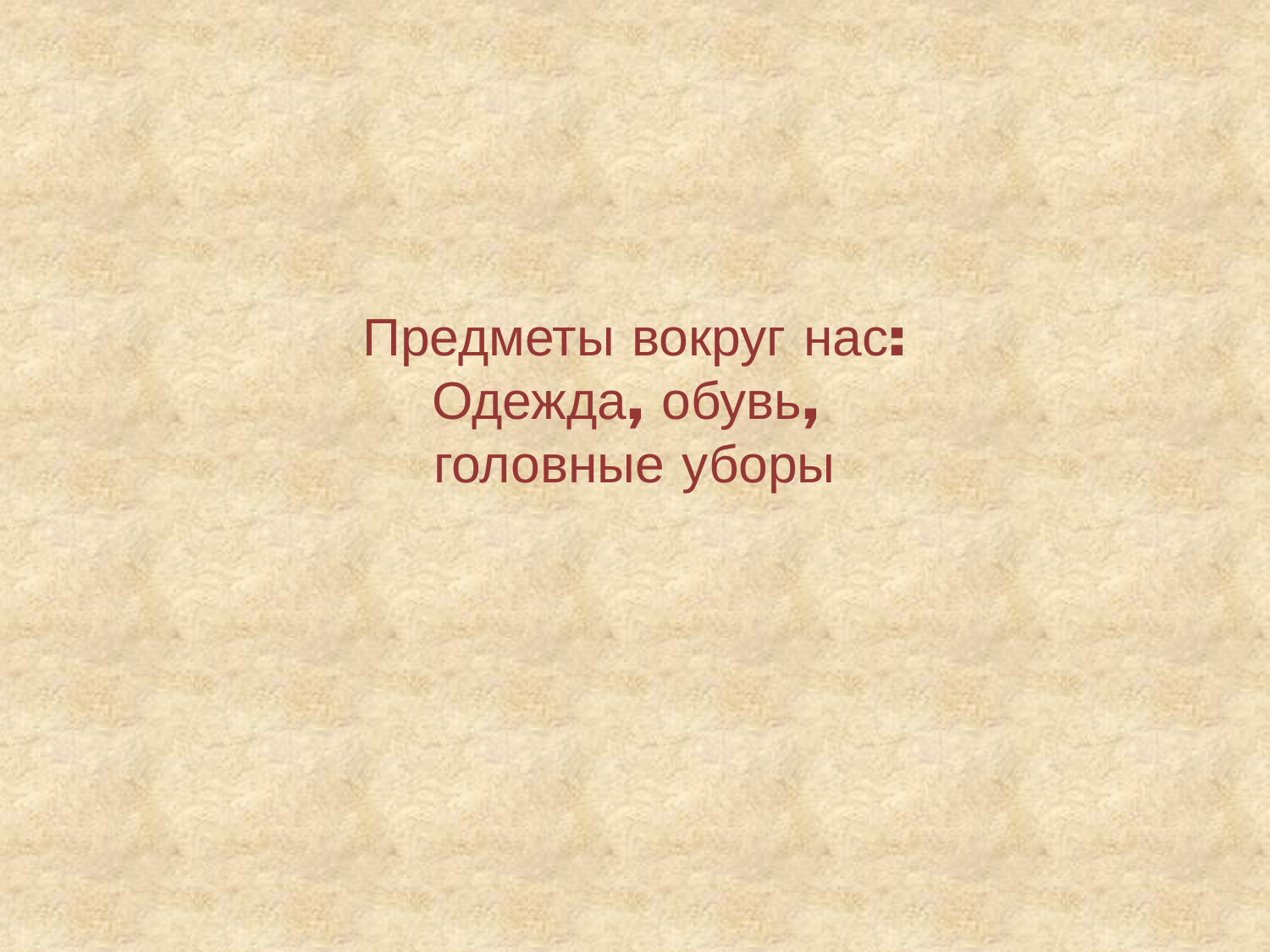

# Предметы вокруг нас: Одежда, обувь, головные уборы